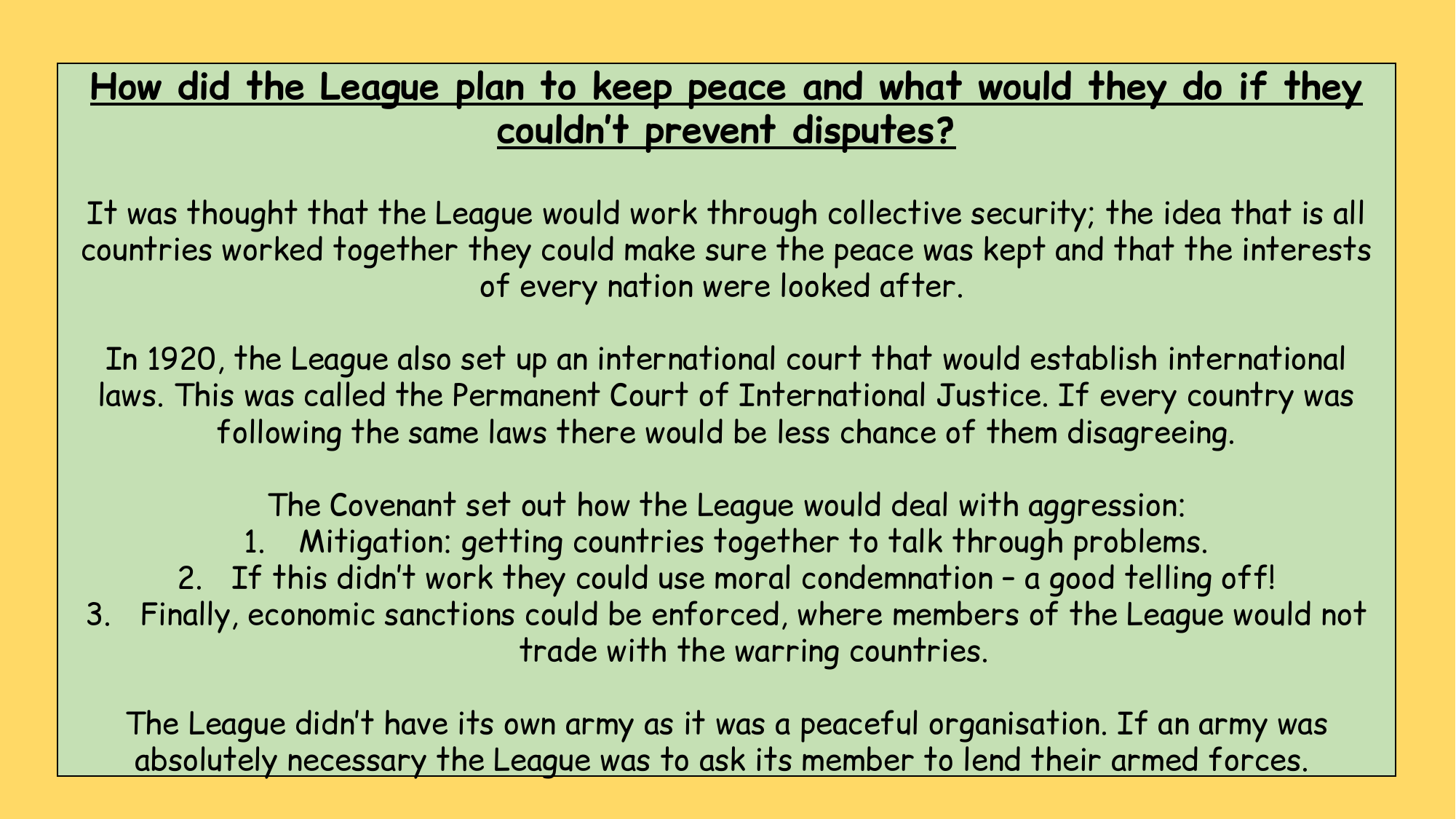

How did the League plan to keep peace and what would they do if they couldn’t prevent disputes?

It was thought that the League would work through collective security; the idea that is all countries worked together they could make sure the peace was kept and that the interests of every nation were looked after.

In 1920, the League also set up an international court that would establish international laws. This was called the Permanent Court of International Justice. If every country was following the same laws there would be less chance of them disagreeing.

The Covenant set out how the League would deal with aggression:
Mitigation: getting countries together to talk through problems.
If this didn’t work they could use moral condemnation – a good telling off!
Finally, economic sanctions could be enforced, where members of the League would not trade with the warring countries.

The League didn’t have its own army as it was a peaceful organisation. If an army was absolutely necessary the League was to ask its member to lend their armed forces.